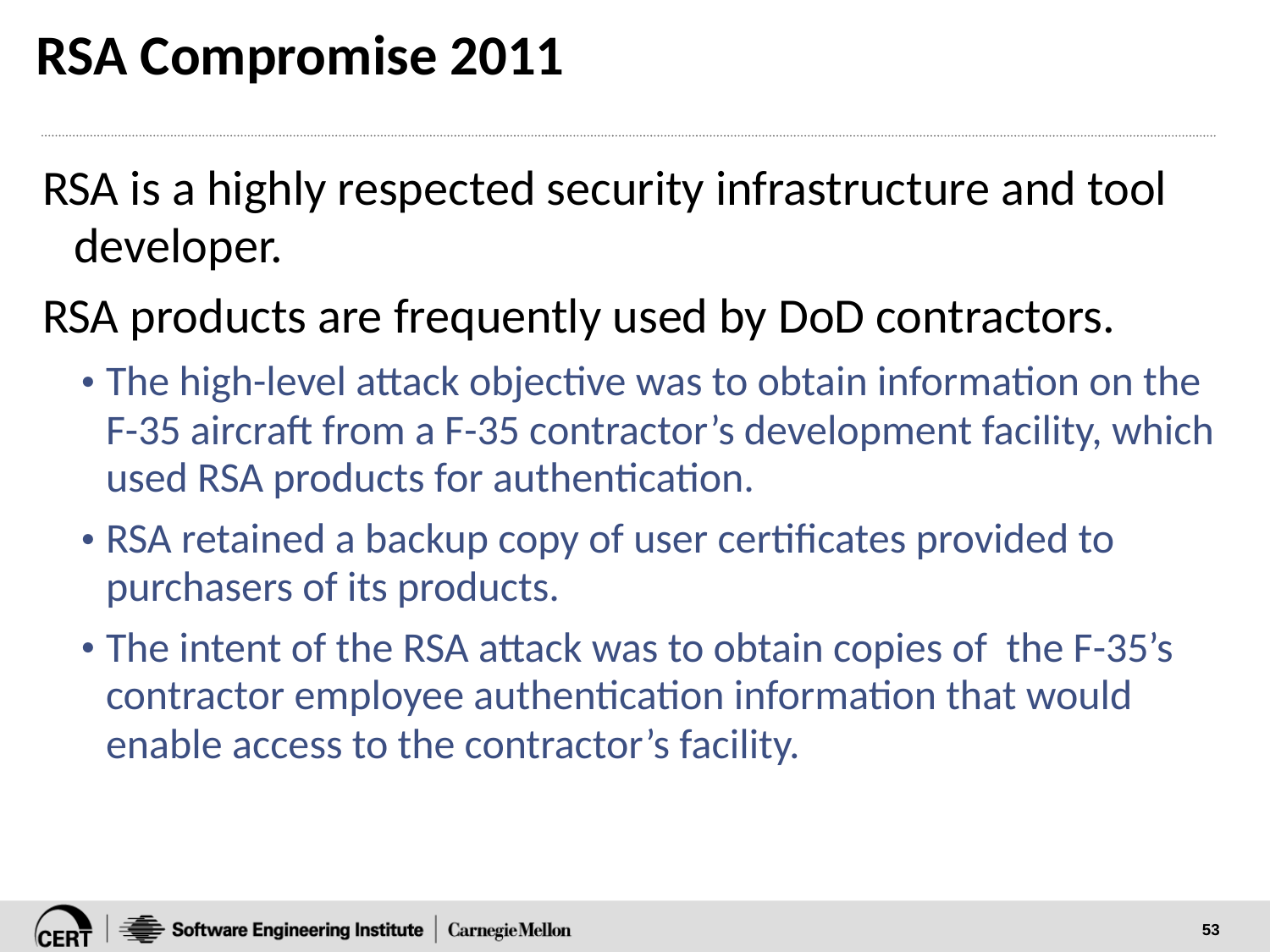

# RSA Compromise 2011
RSA is a highly respected security infrastructure and tool developer.
RSA products are frequently used by DoD contractors.
The high-level attack objective was to obtain information on the F-35 aircraft from a F-35 contractor’s development facility, which used RSA products for authentication.
RSA retained a backup copy of user certificates provided to purchasers of its products.
The intent of the RSA attack was to obtain copies of  the F-35’s contractor employee authentication information that would enable access to the contractor’s facility.